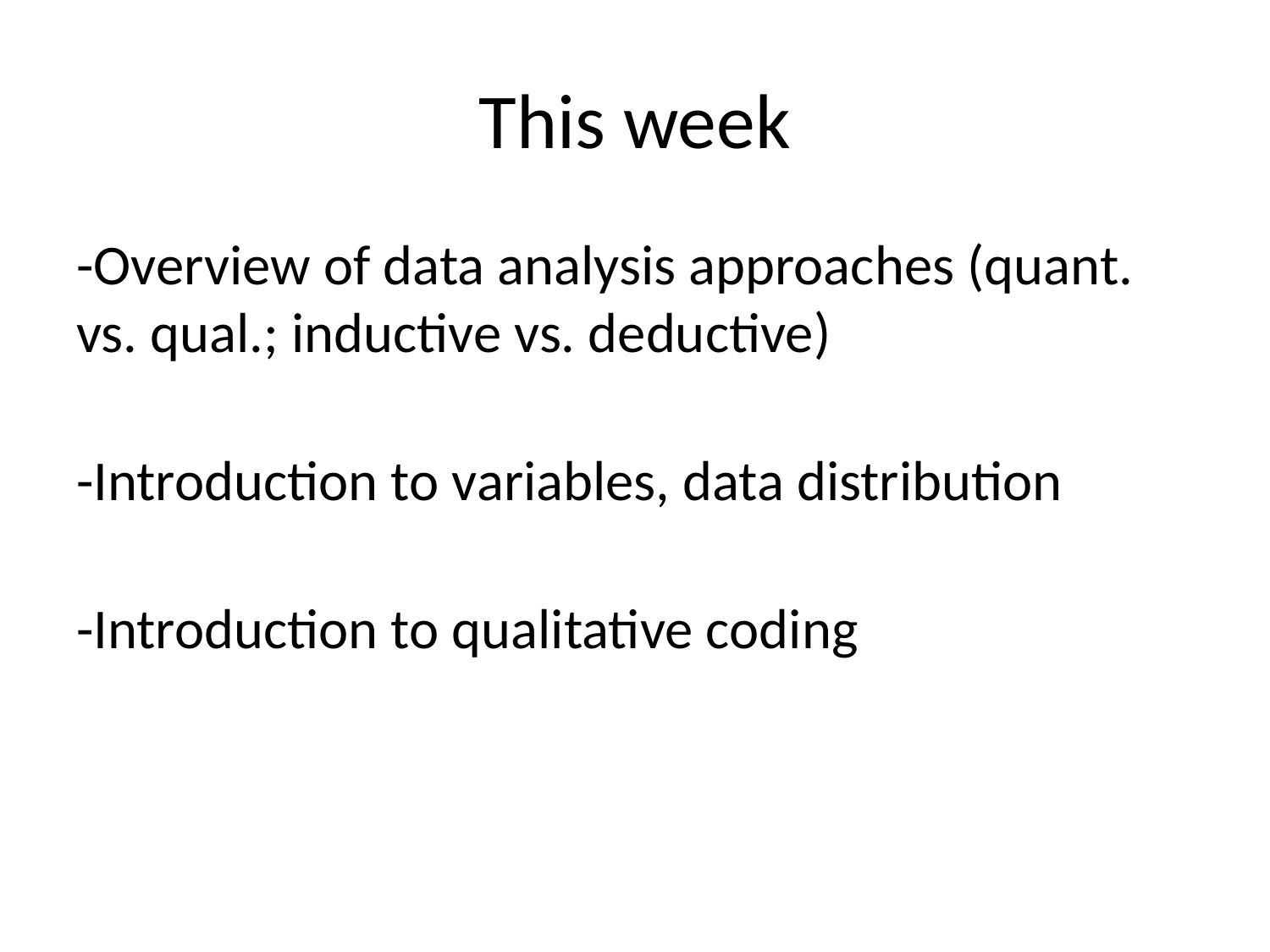

# This week
-Overview of data analysis approaches (quant. vs. qual.; inductive vs. deductive)

-Introduction to variables, data distribution

-Introduction to qualitative coding